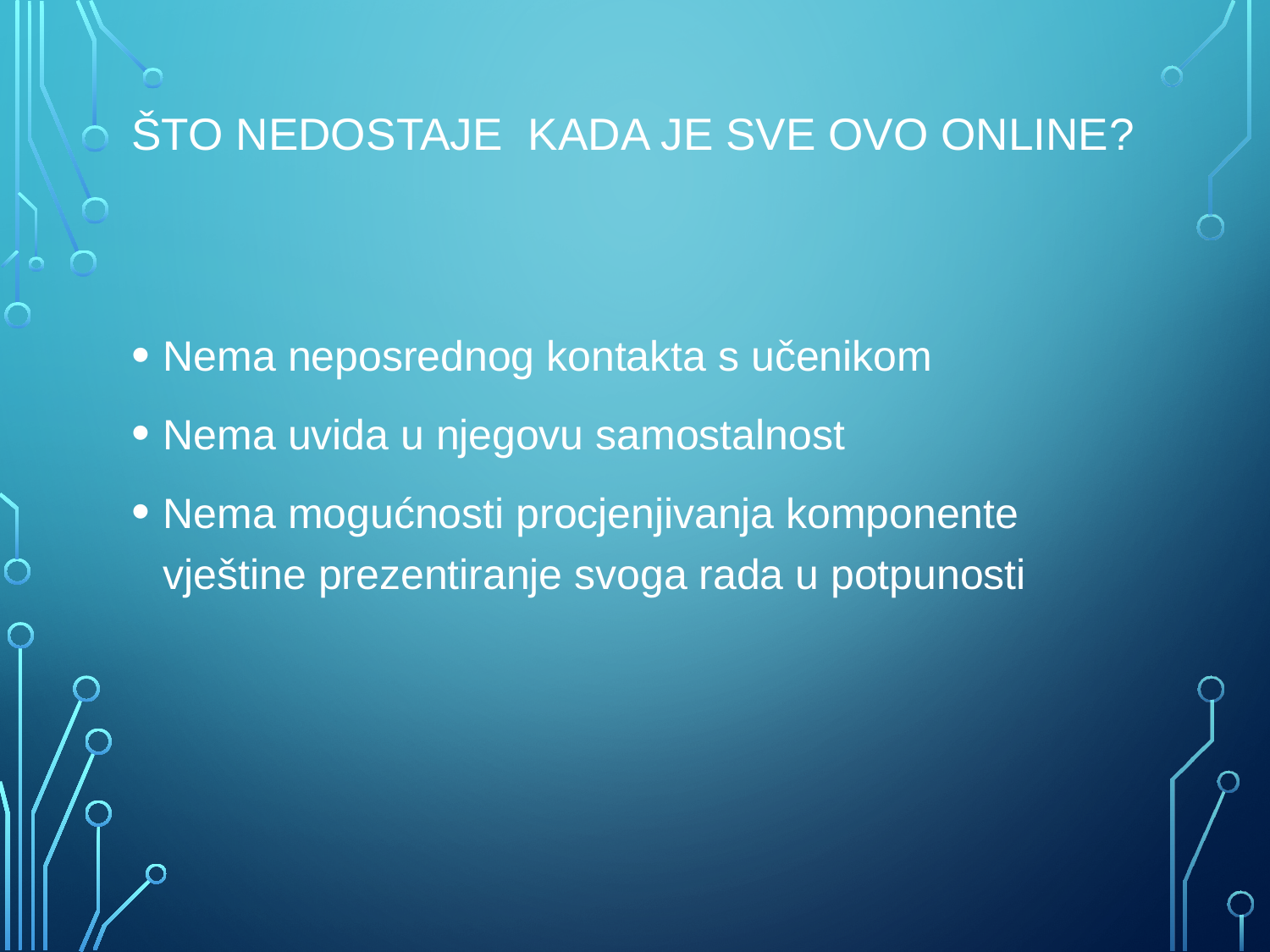

# Što nedostaje  kada je sve ovo online?
Nema neposrednog kontakta s učenikom
Nema uvida u njegovu samostalnost
Nema mogućnosti procjenjivanja komponente vještine prezentiranje svoga rada u potpunosti